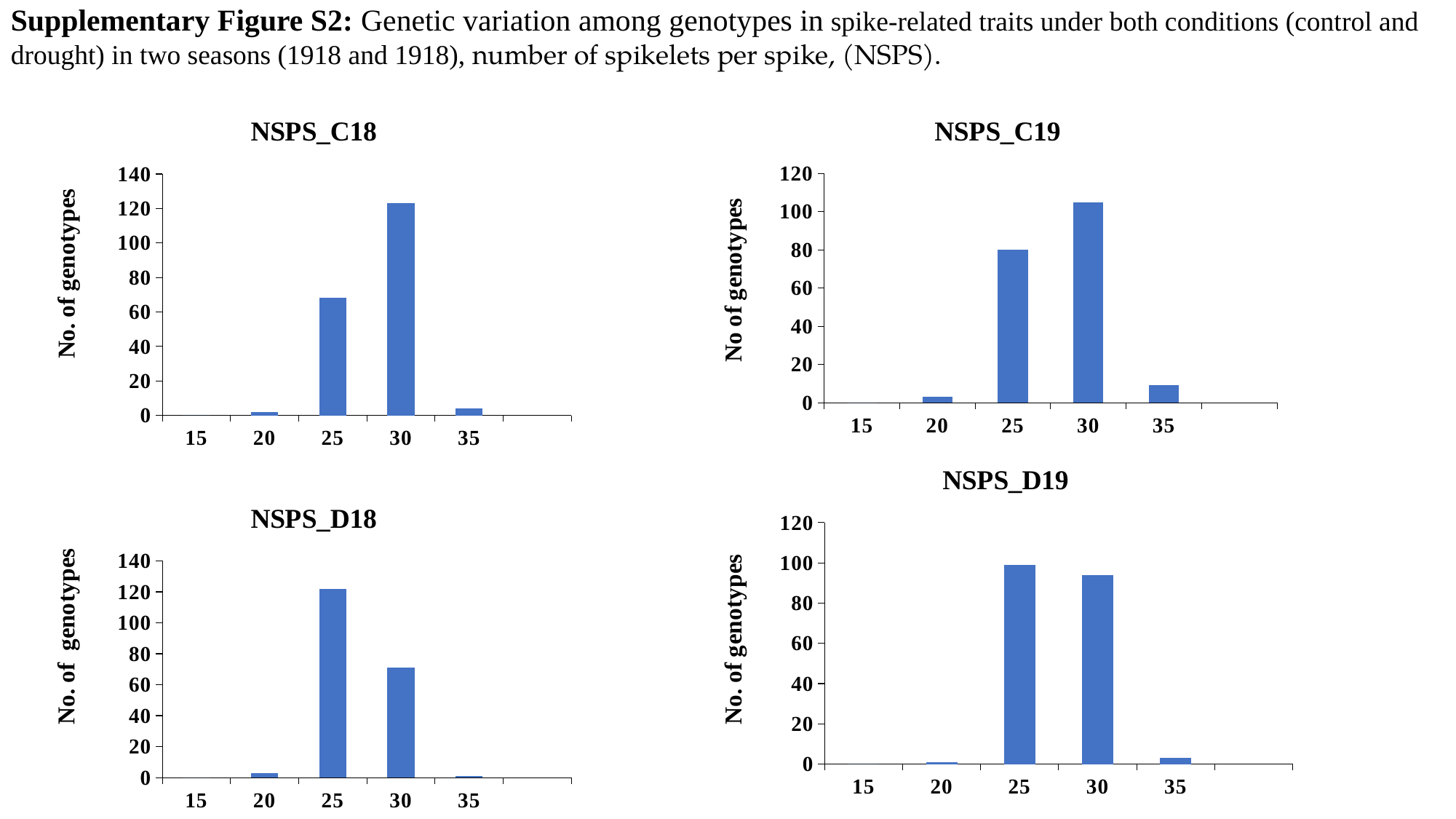

Supplementary Figure S2: Genetic variation among genotypes in spike-related traits under both conditions (control and drought) in two seasons (1918 and 1918), number of spikelets per spike, (NSPS).

### Chart: NSPS_C18

| Category |  |
|---|---|
| 15 | 0.0 |
| 20 | 2.0 |
| 25 | 68.0 |
| 30 | 123.0 |
| 35 | 4.0 |
|  | None |

### Chart: NSPS_C19

| Category |  |
|---|---|
| 15 | 0.0 |
| 20 | 3.0 |
| 25 | 80.0 |
| 30 | 105.0 |
| 35 | 9.0 |
|  | None |

### Chart: NSPS_D19

| Category |  |
|---|---|
| 15 | 0.0 |
| 20 | 1.0 |
| 25 | 99.0 |
| 30 | 94.0 |
| 35 | 3.0 |
|  | None |

### Chart: NSPS_D18

| Category |  |
|---|---|
| 15 | 0.0 |
| 20 | 3.0 |
| 25 | 122.0 |
| 30 | 71.0 |
| 35 | 1.0 |
|  | None |